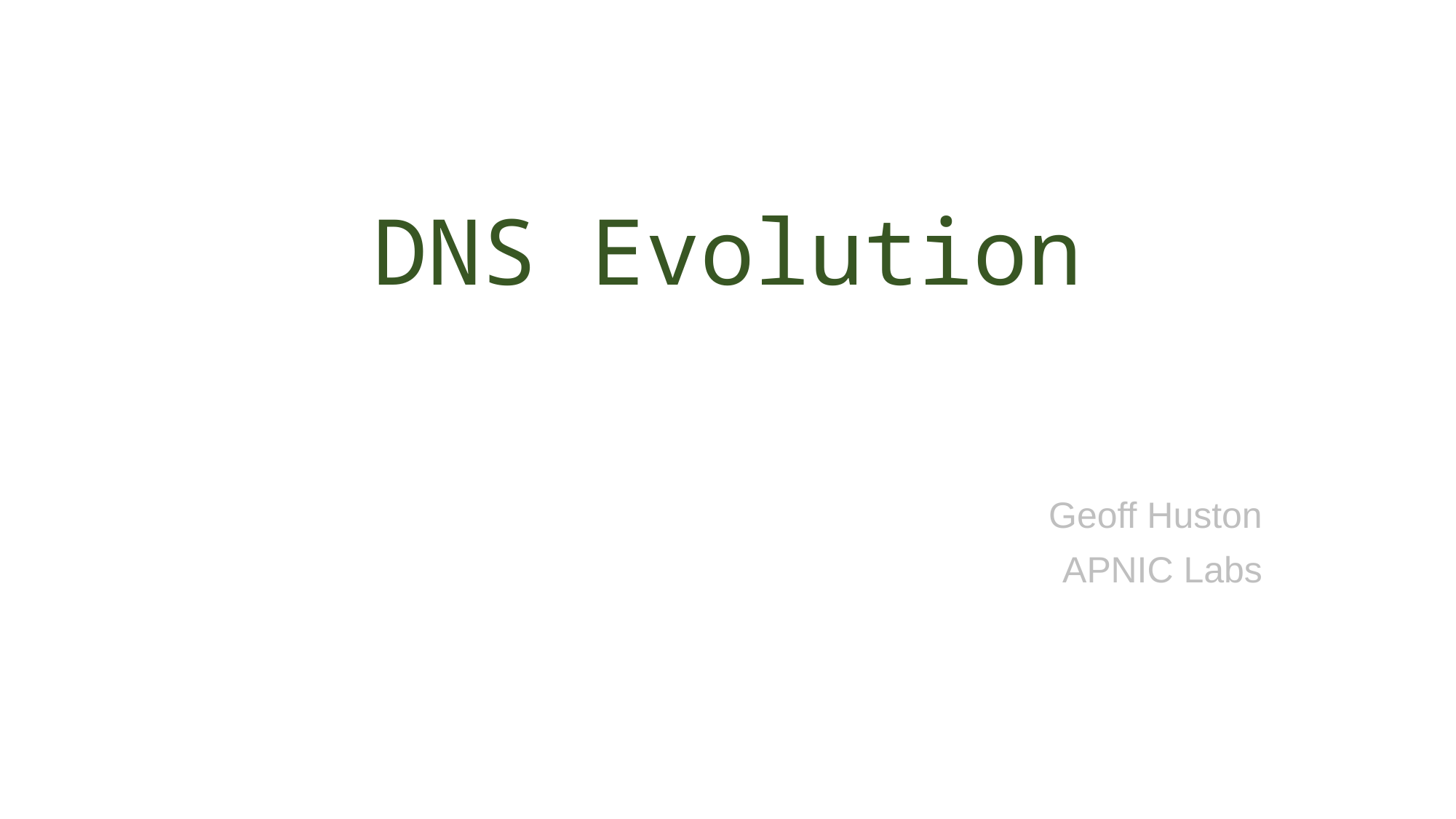

# DNS Evolution
Geoff Huston
APNIC Labs